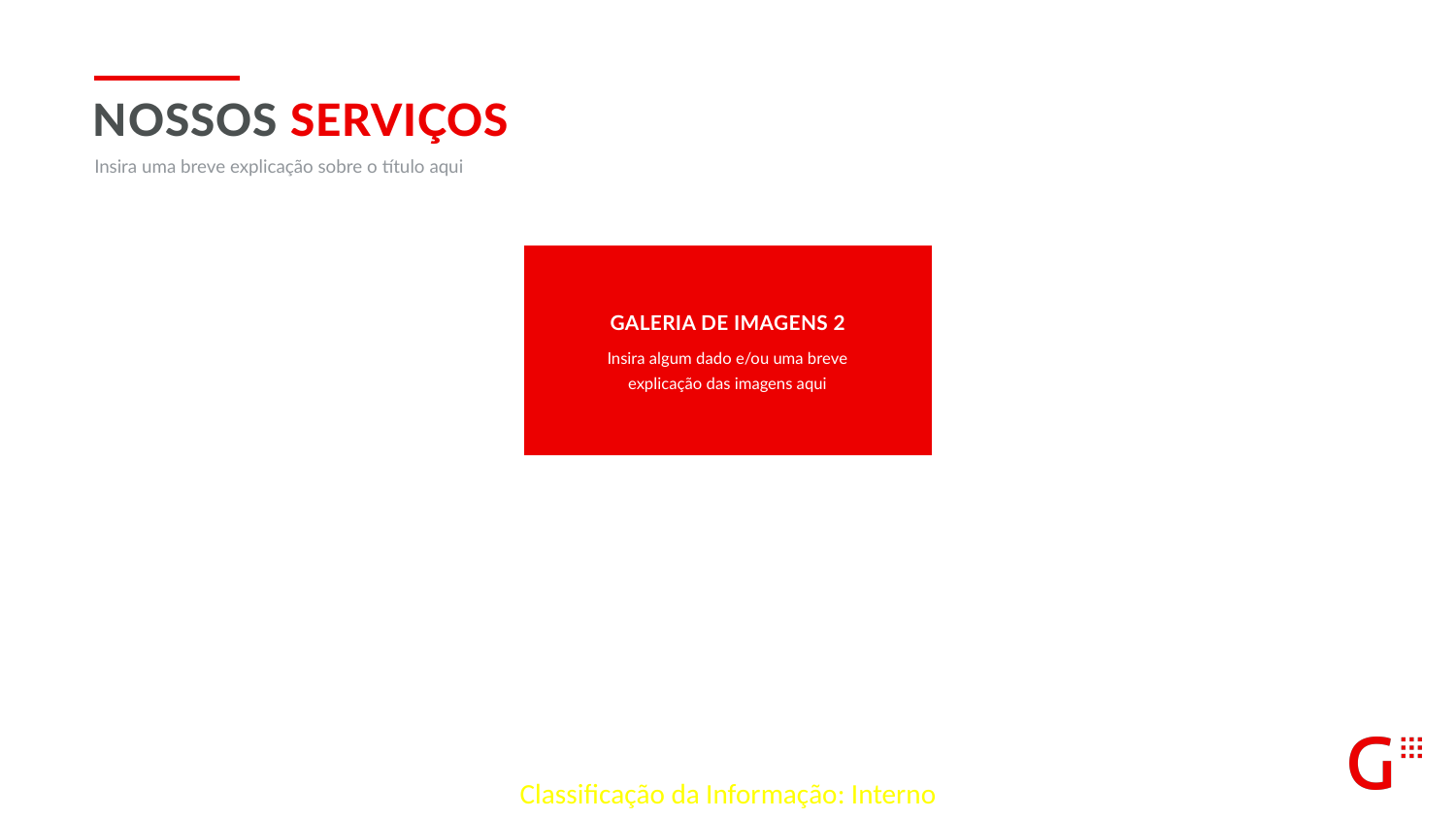

Nossos serviços
Insira uma breve explicação sobre o título aqui

GALERIA DE IMAGENS 2
Insira algum dado e/ou uma breve explicação das imagens aqui